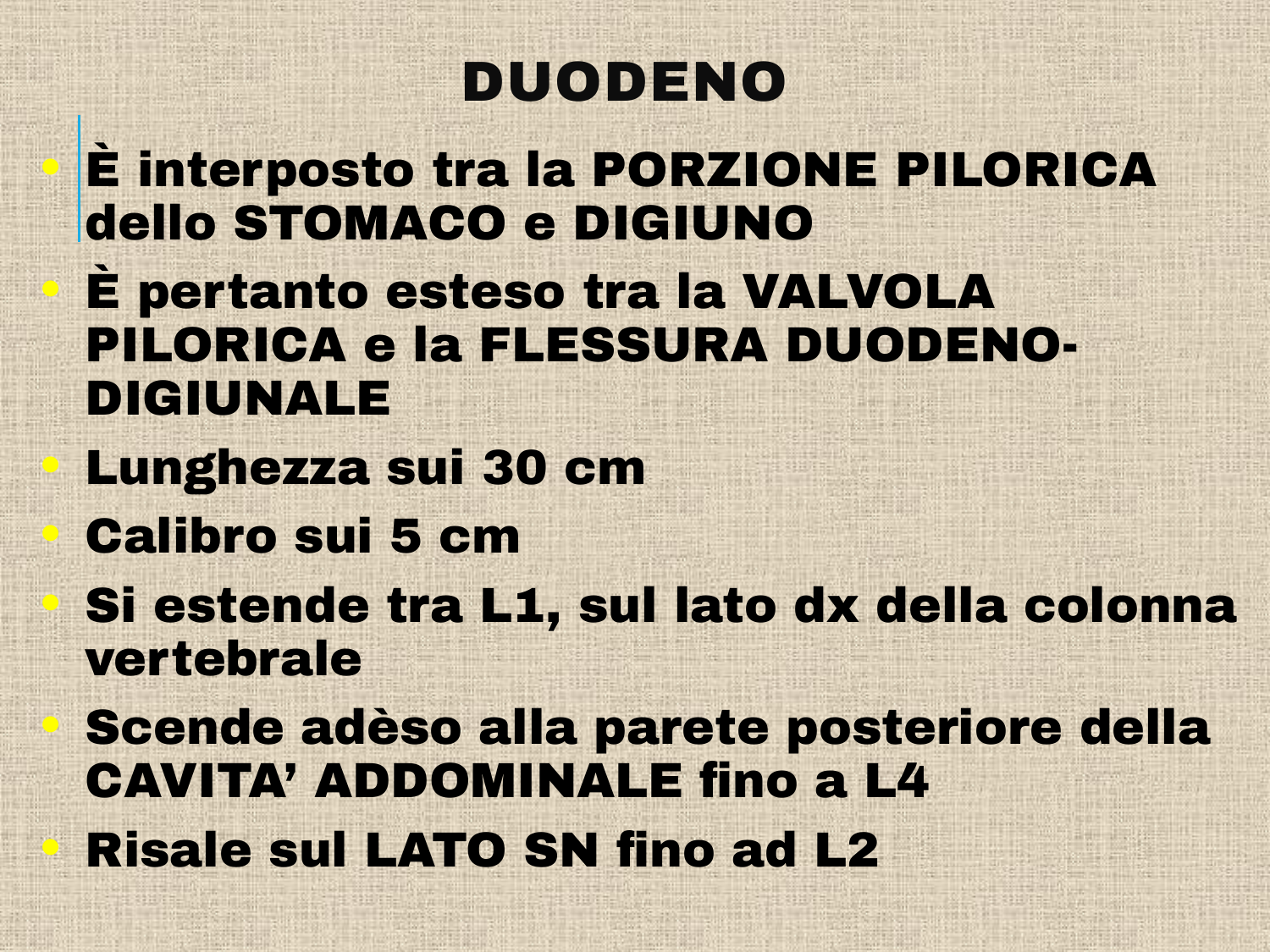

# DUODENO
È interposto tra la PORZIONE PILORICA dello STOMACO e DIGIUNO
È pertanto esteso tra la VALVOLA PILORICA e la FLESSURA DUODENO-DIGIUNALE
Lunghezza sui 30 cm
Calibro sui 5 cm
Si estende tra L1, sul lato dx della colonna vertebrale
Scende adèso alla parete posteriore della CAVITA’ ADDOMINALE fino a L4
Risale sul LATO SN fino ad L2